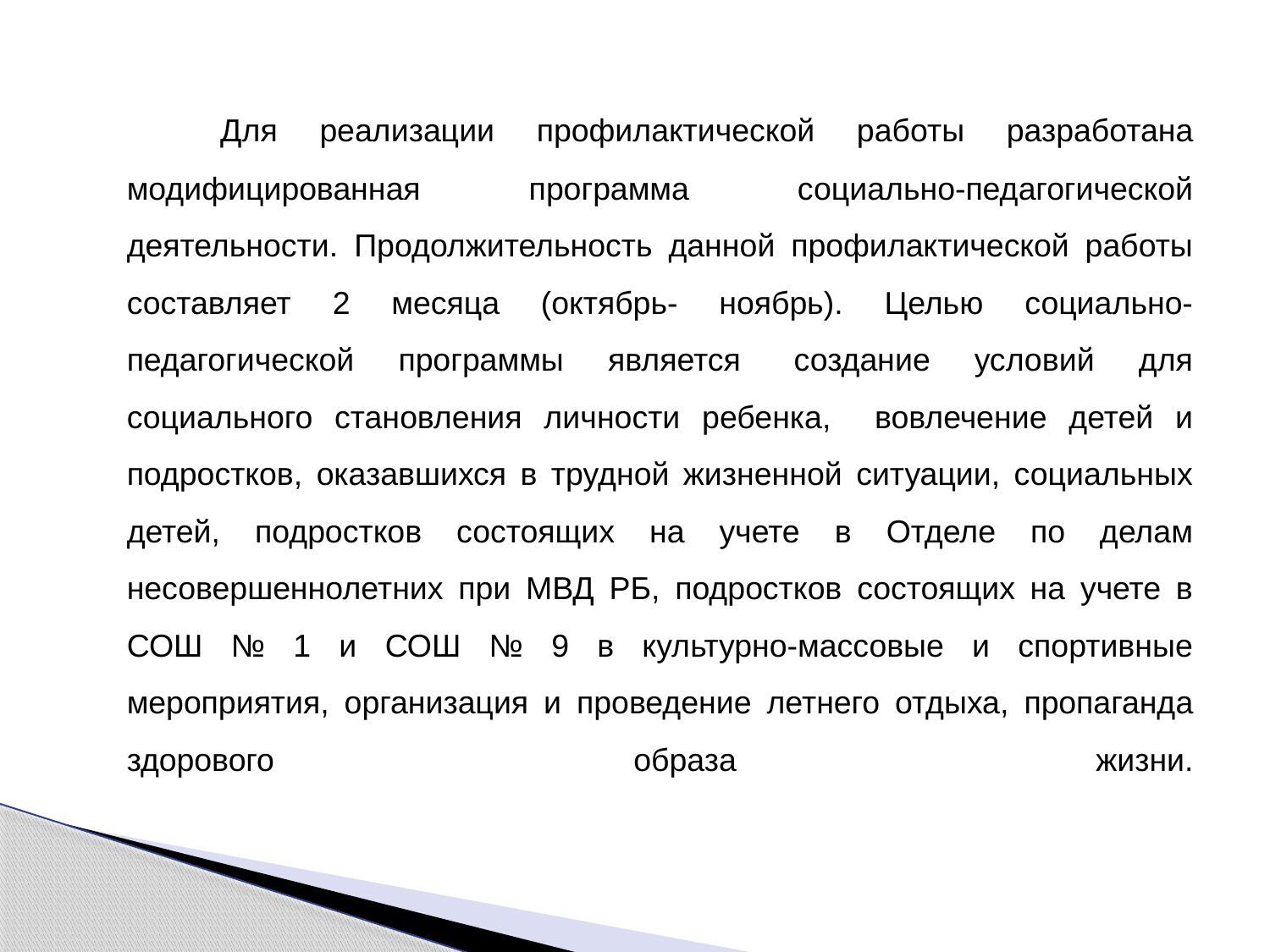

Для реализации профилактической работы разработана модифицированная программа социально-педагогической деятельности. Продолжительность данной профилактической работы составляет 2 месяца (октябрь- ноябрь). Целью социально-педагогической программы является  создание условий для социального становления личности ребенка,  вовлечение детей и подростков, оказавшихся в трудной жизненной ситуации, социальных детей, подростков состоящих на учете в Отделе по делам несовершеннолетних при МВД РБ, подростков состоящих на учете в СОШ № 1 и СОШ № 9 в культурно-массовые и спортивные мероприятия, организация и проведение летнего отдыха, пропаганда здорового образа жизни.